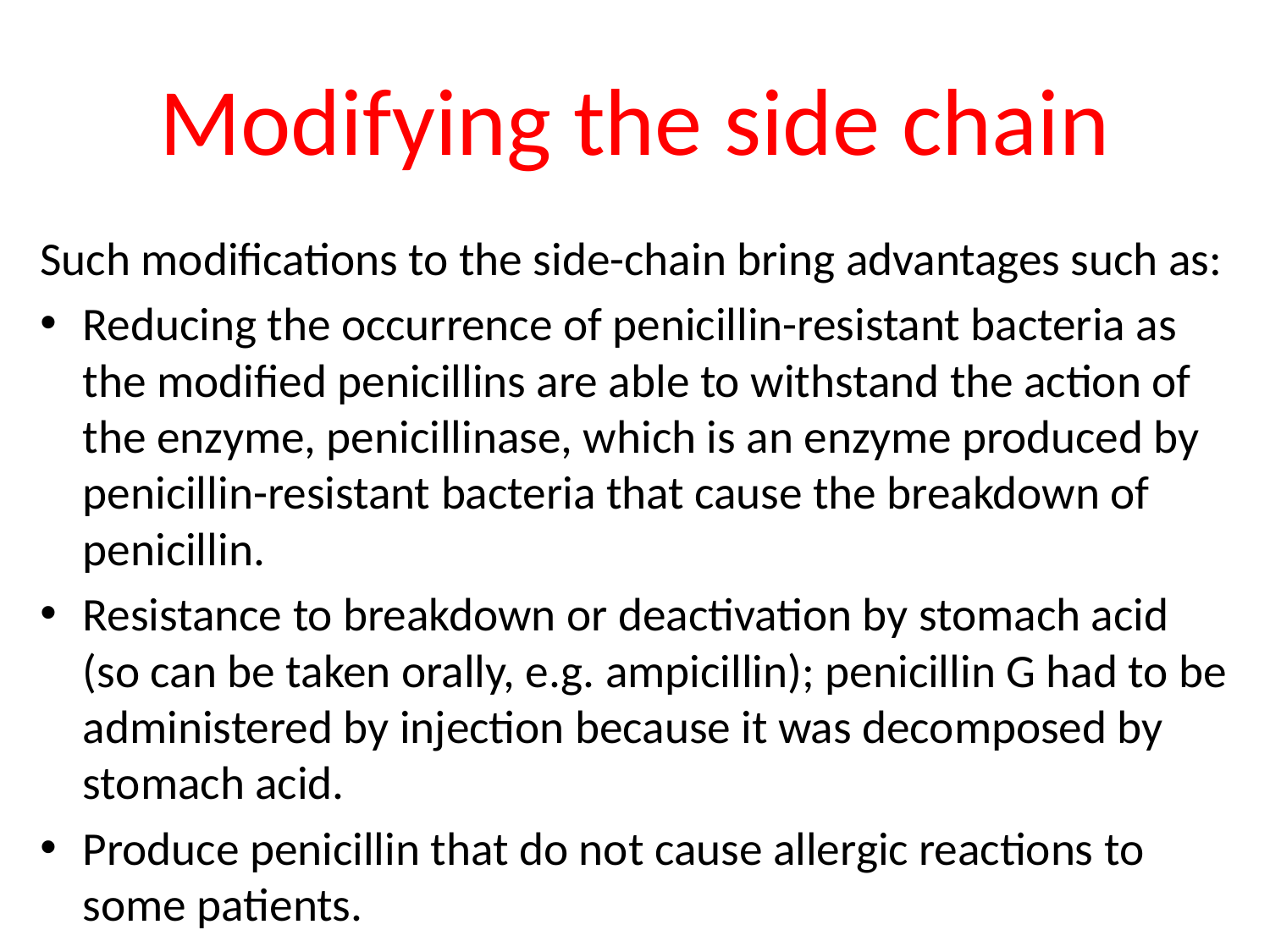

# Modifying the side chain
Such modifications to the side-chain bring advantages such as:
Reducing the occurrence of penicillin-resistant bacteria as the modified penicillins are able to withstand the action of the enzyme, penicillinase, which is an enzyme produced by penicillin-resistant bacteria that cause the breakdown of penicillin.
Resistance to breakdown or deactivation by stomach acid (so can be taken orally, e.g. ampicillin); penicillin G had to be administered by injection because it was decomposed by stomach acid.
Produce penicillin that do not cause allergic reactions to some patients.